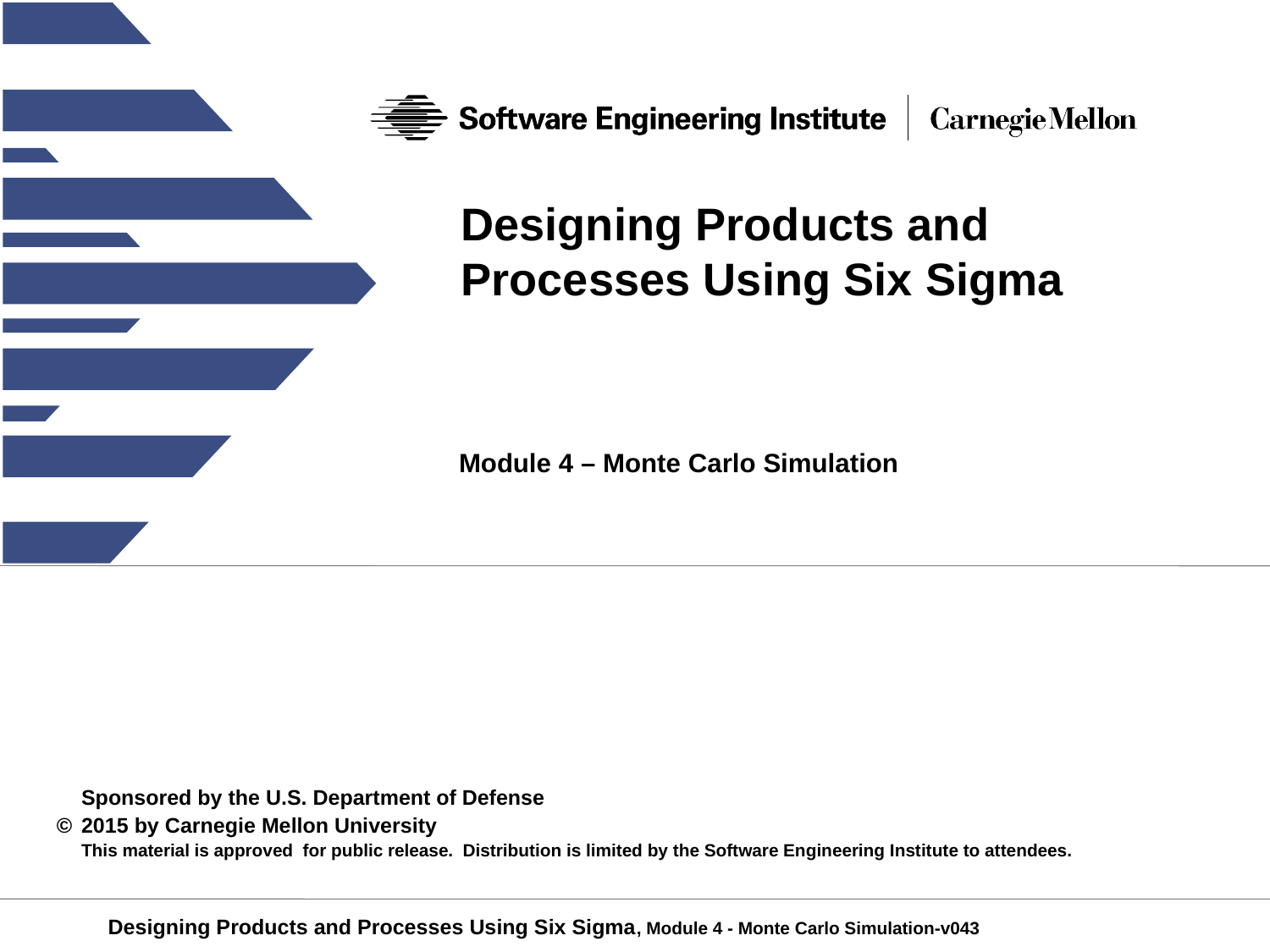

# Designing Products and Processes Using Six Sigma
Module 4 – Monte Carlo Simulation